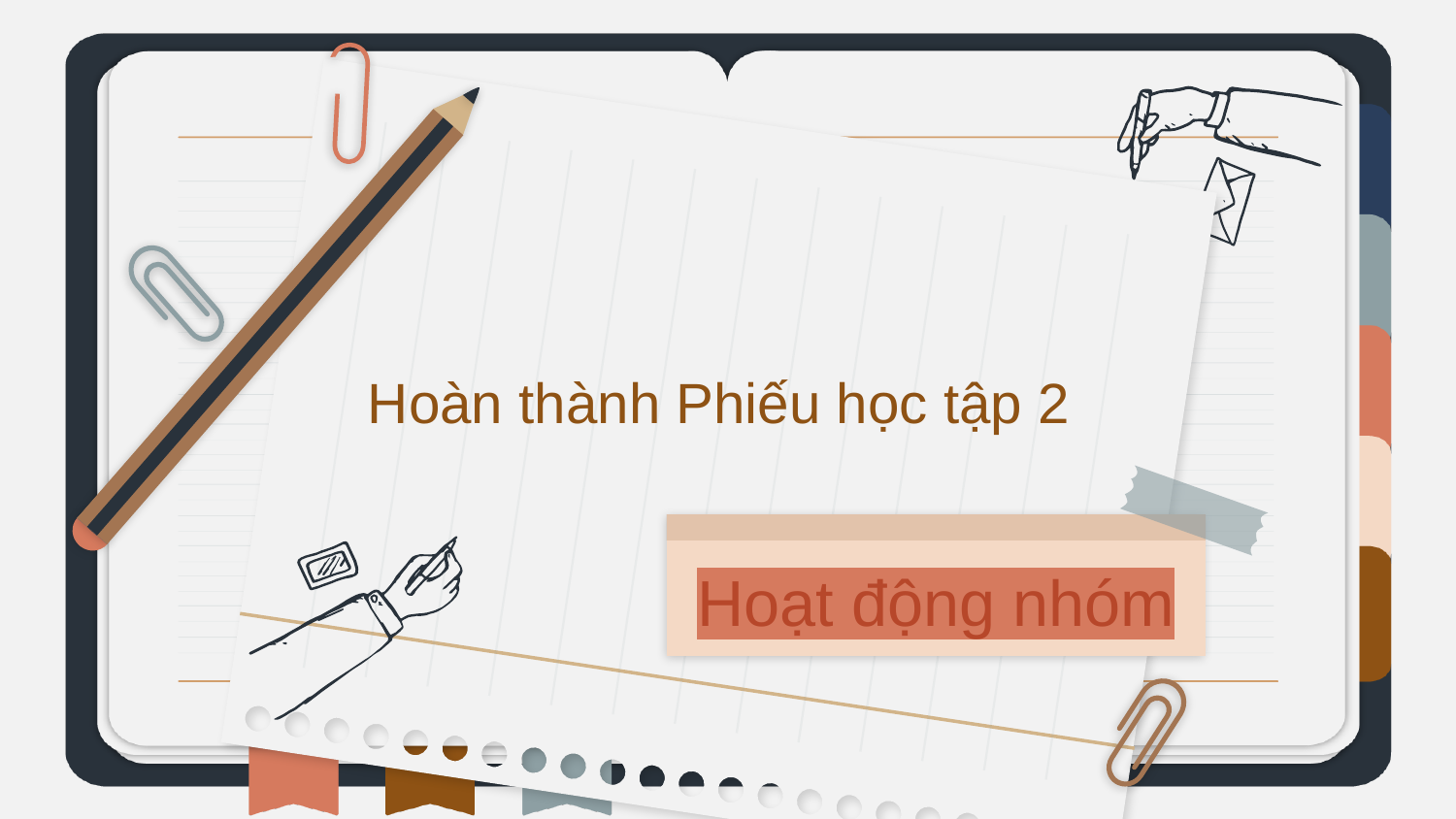

Hoàn thành Phiếu học tập 2
# Hoạt động nhóm